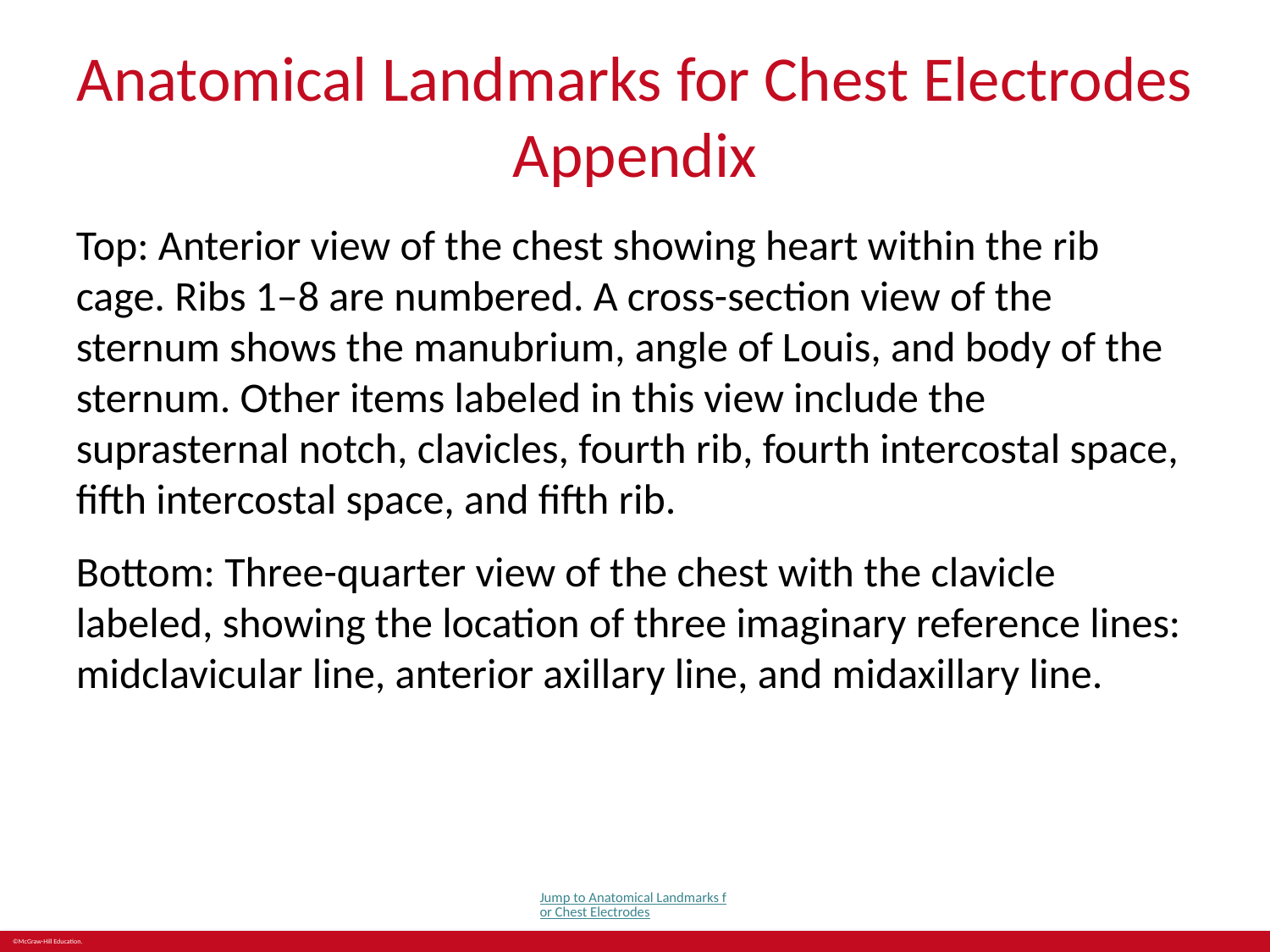

# Anatomical Landmarks for Chest Electrodes Appendix
Top: Anterior view of the chest showing heart within the rib cage. Ribs 1–8 are numbered. A cross-section view of the sternum shows the manubrium, angle of Louis, and body of the sternum. Other items labeled in this view include the suprasternal notch, clavicles, fourth rib, fourth intercostal space, fifth intercostal space, and fifth rib.
Bottom: Three-quarter view of the chest with the clavicle labeled, showing the location of three imaginary reference lines: midclavicular line, anterior axillary line, and midaxillary line.

Jump to Anatomical Landmarks for Chest Electrodes